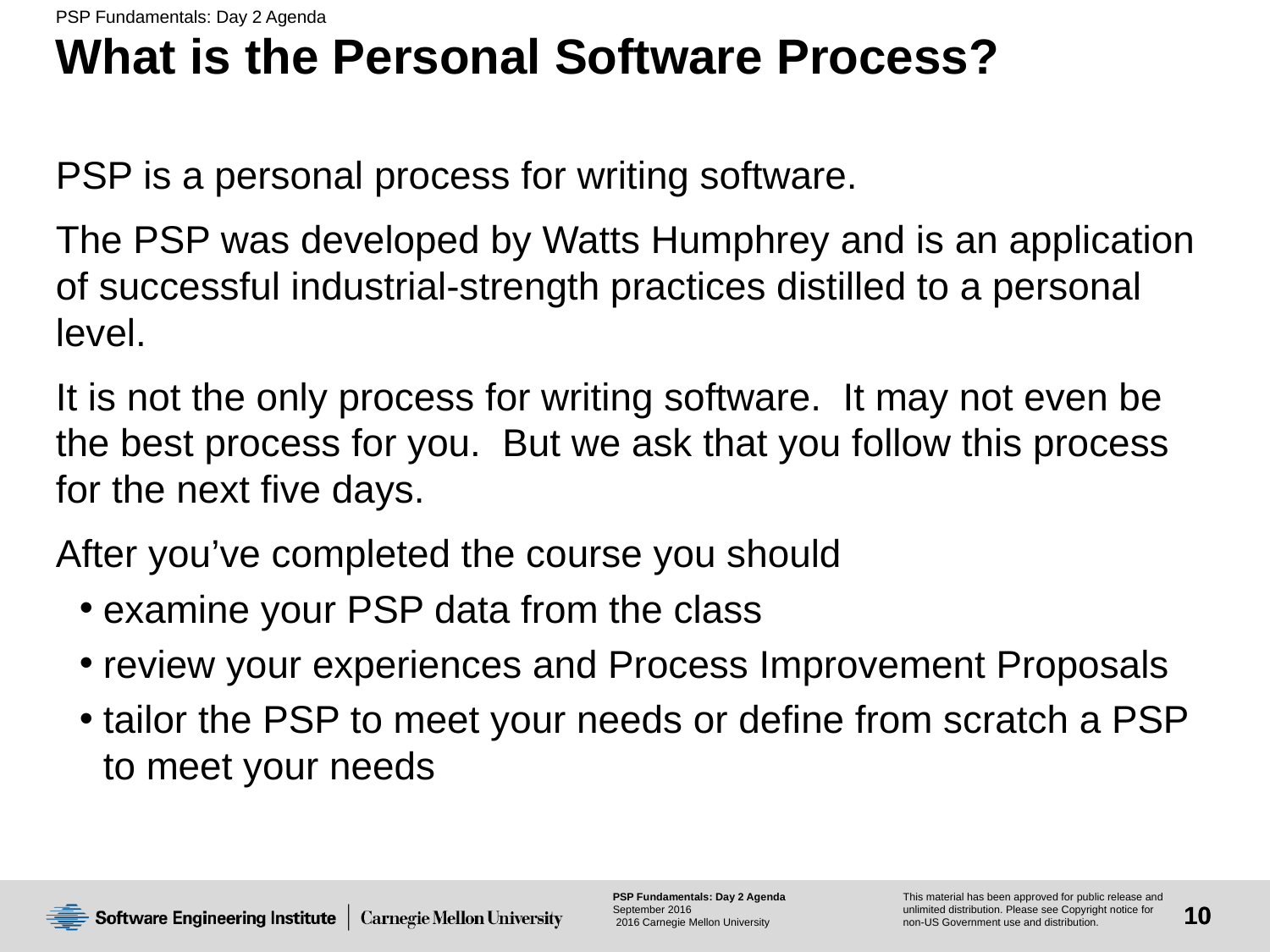

# What is the Personal Software Process?
PSP is a personal process for writing software.
The PSP was developed by Watts Humphrey and is an application of successful industrial-strength practices distilled to a personal level.
It is not the only process for writing software.  It may not even be the best process for you.  But we ask that you follow this process for the next five days.
After you’ve completed the course you should
examine your PSP data from the class
review your experiences and Process Improvement Proposals
tailor the PSP to meet your needs or define from scratch a PSP to meet your needs